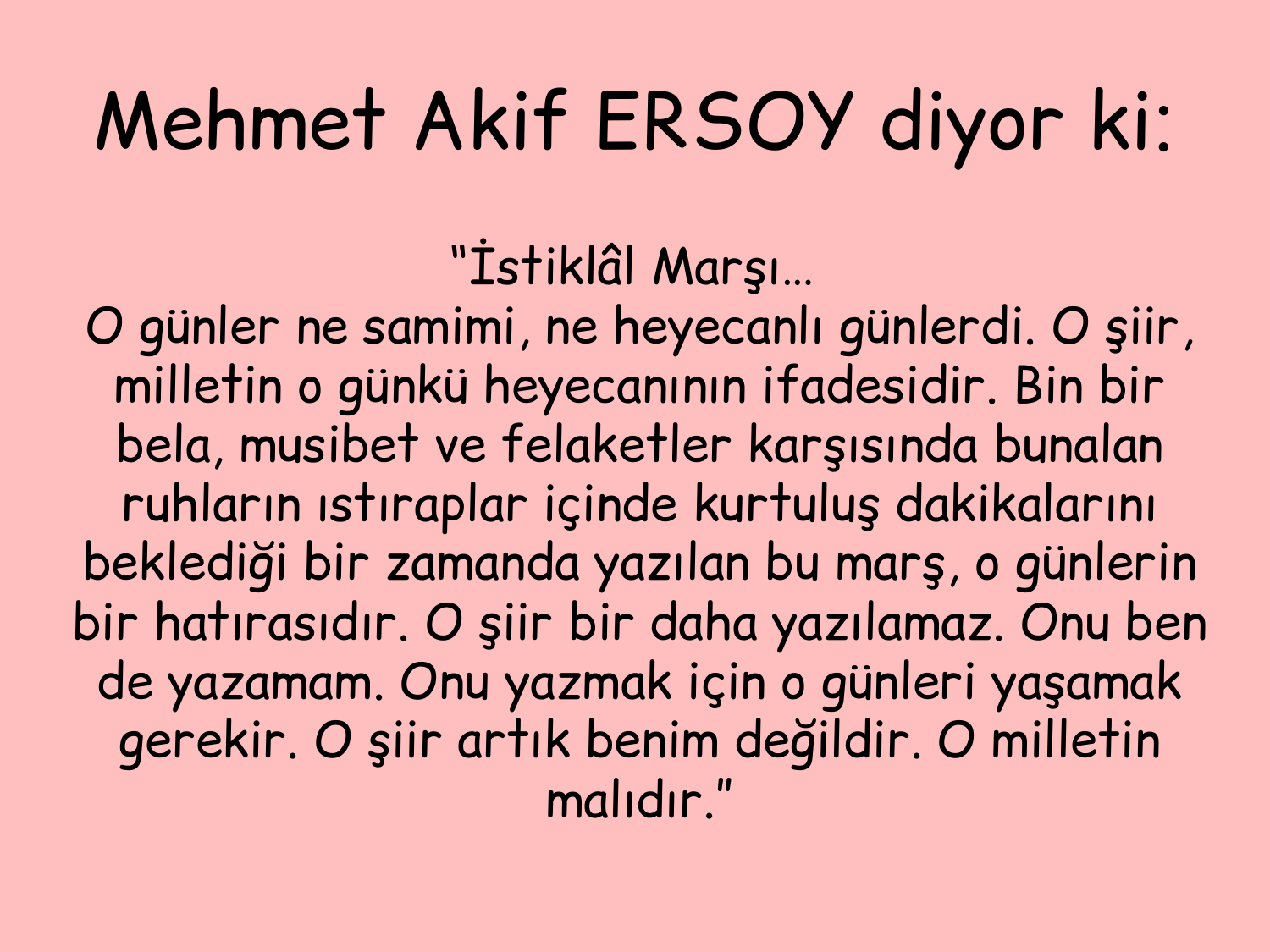

# Mehmet Akif ERSOY diyor ki:
“İstiklâl Marşı…
O günler ne samimi, ne heyecanlı günlerdi. O şiir, milletin o günkü heyecanının ifadesidir. Bin bir bela, musibet ve felaketler karşısında bunalan ruhların ıstıraplar içinde kurtuluş dakikalarını beklediği bir zamanda yazılan bu marş, o günlerin bir hatırasıdır. O şiir bir daha yazılamaz. Onu ben de yazamam. Onu yazmak için o günleri yaşamak gerekir. O şiir artık benim değildir. O milletin malıdır.”